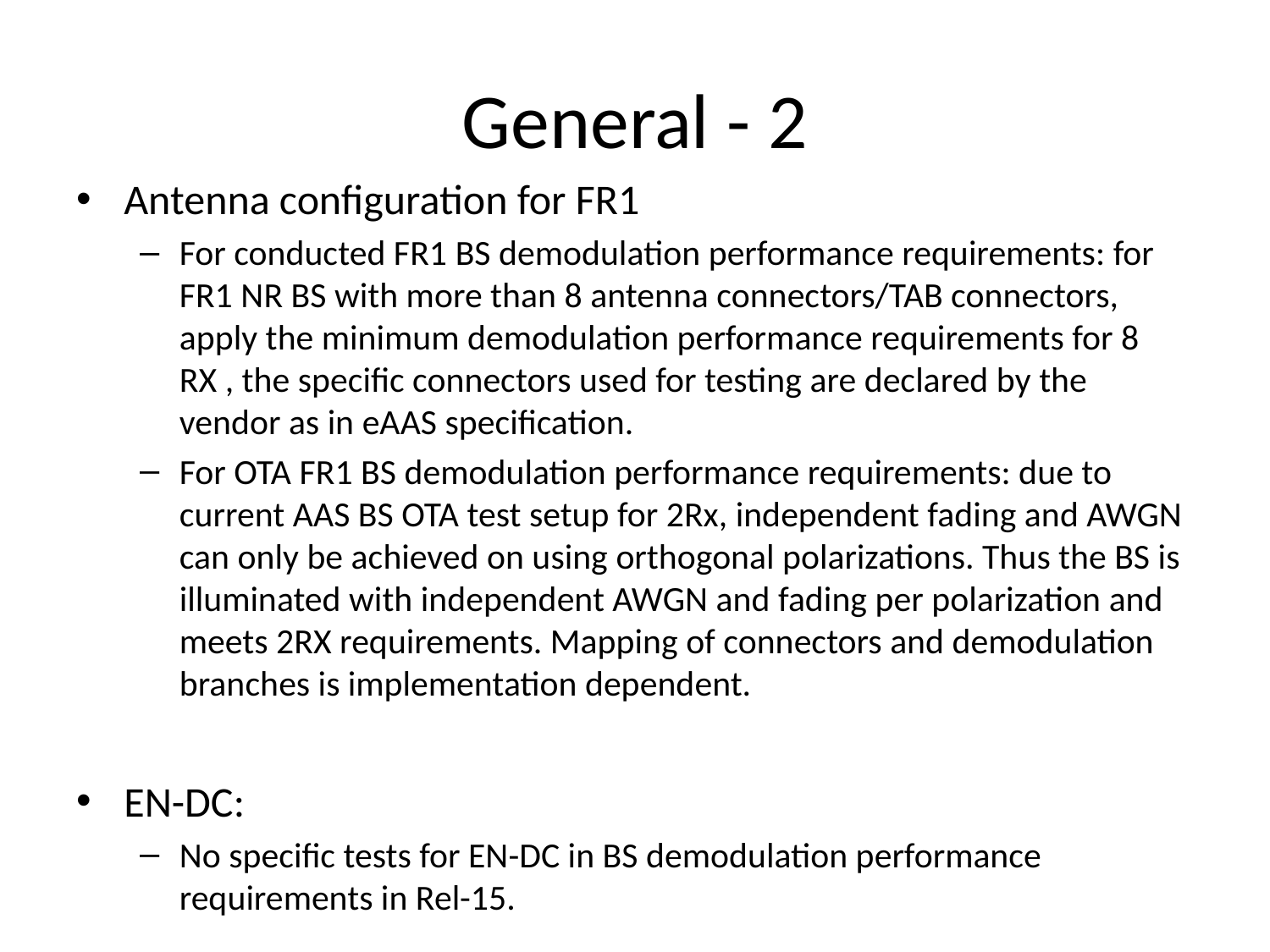

# General - 2
Antenna configuration for FR1
For conducted FR1 BS demodulation performance requirements: for FR1 NR BS with more than 8 antenna connectors/TAB connectors, apply the minimum demodulation performance requirements for 8 RX , the specific connectors used for testing are declared by the vendor as in eAAS specification.
For OTA FR1 BS demodulation performance requirements: due to current AAS BS OTA test setup for 2Rx, independent fading and AWGN can only be achieved on using orthogonal polarizations. Thus the BS is illuminated with independent AWGN and fading per polarization and meets 2RX requirements. Mapping of connectors and demodulation branches is implementation dependent.

EN-DC:
No specific tests for EN-DC in BS demodulation performance requirements in Rel-15.